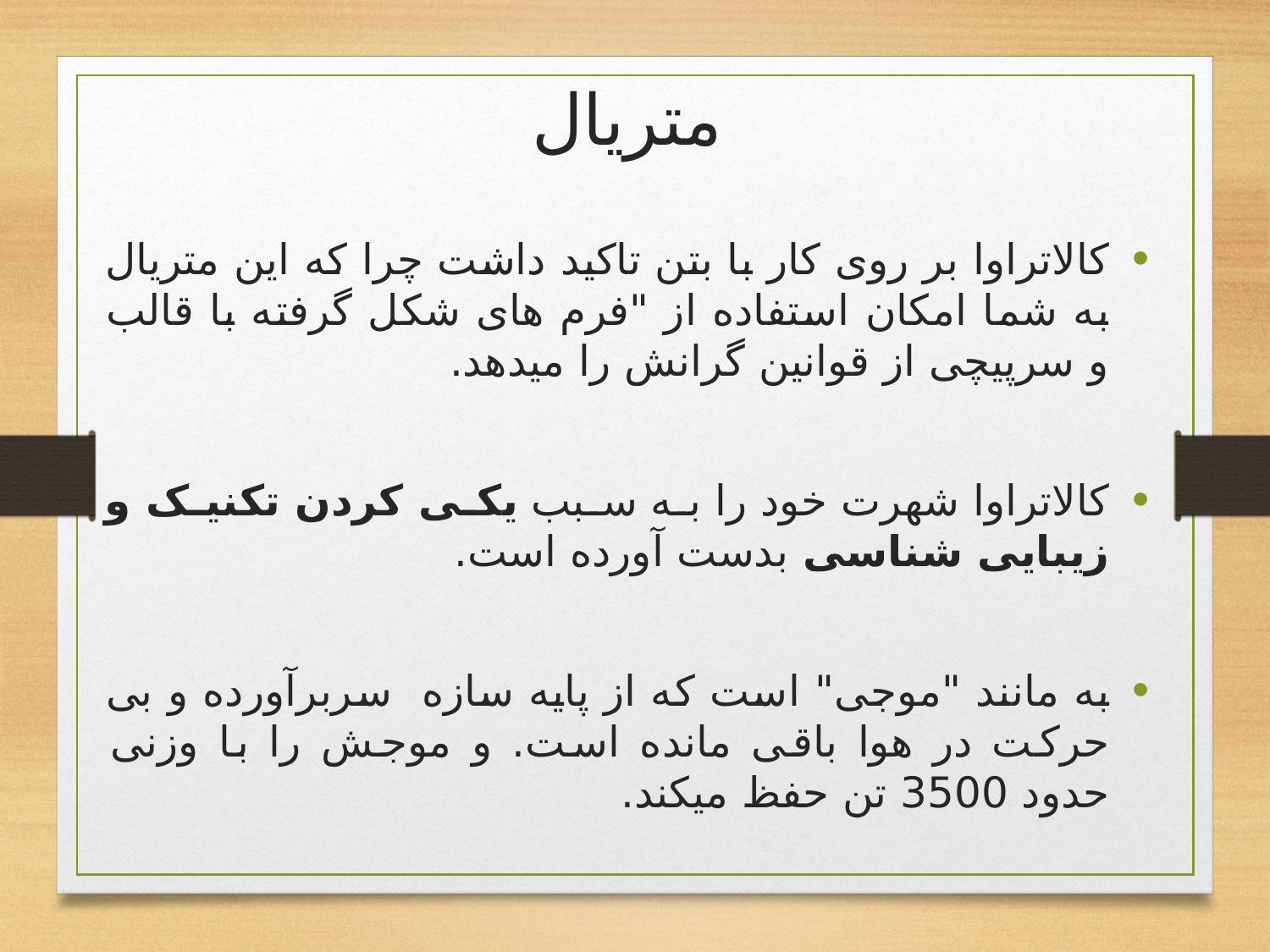

# متریال

کالاتراوا بر روی کار با بتن تاکید داشت چرا که این متریال به شما امکان استفاده از "فرم های شکل گرفته با قالب و سرپیچی از قوانین گرانش را میدهد.

کالاتراوا شهرت خود را به سبب یکی کردن تکنیک و زیبایی شناسی بدست آورده است.

به مانند "موجی" است که از پایه سازه  سربرآورده و بی حرکت در هوا باقی مانده است. و موجش را با وزنی حدود 3500 تن حفظ میکند.